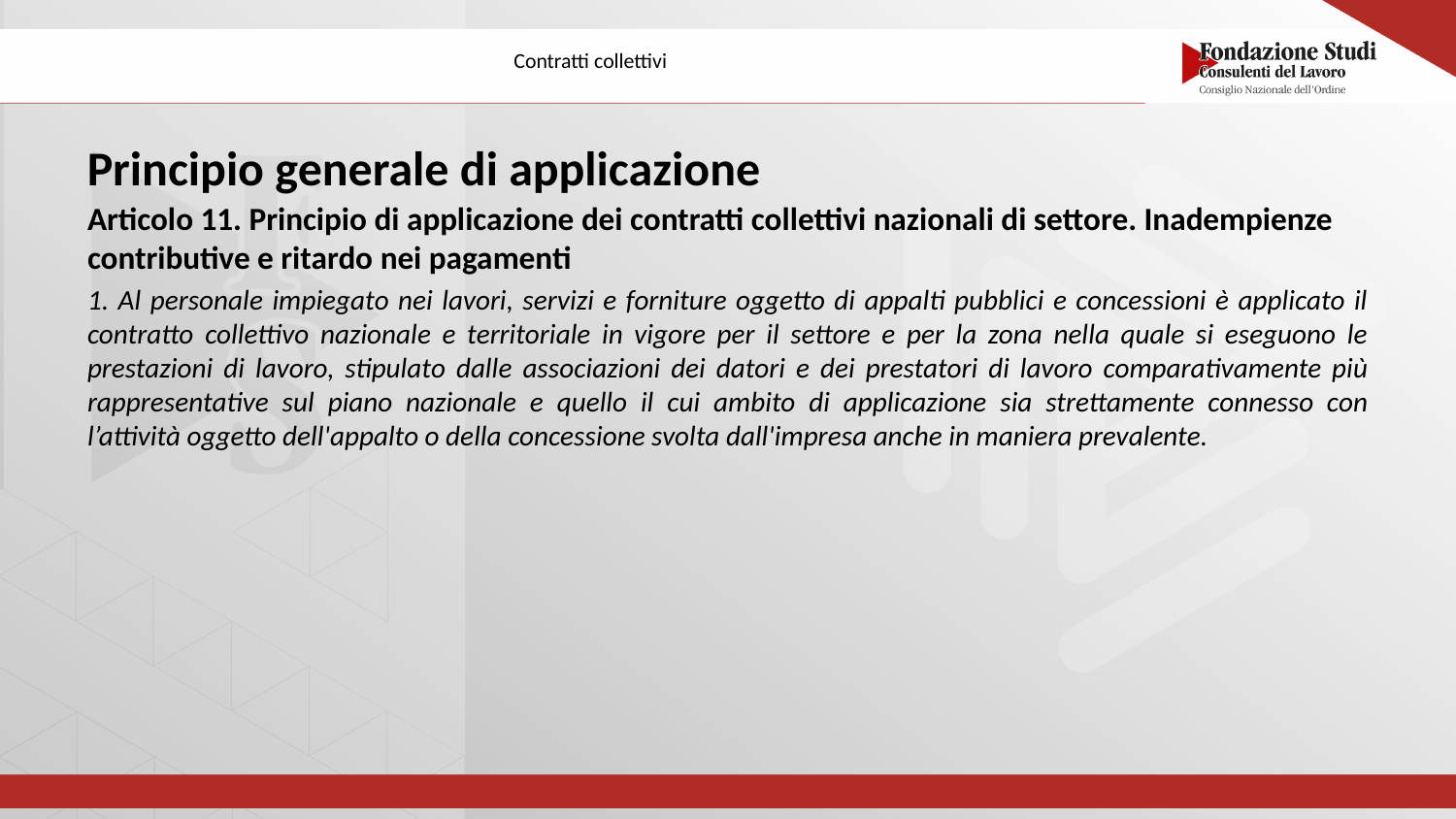

# Contratti collettivi
Principio generale di applicazione
Articolo 11. Principio di applicazione dei contratti collettivi nazionali di settore. Inadempienze contributive e ritardo nei pagamenti
1. Al personale impiegato nei lavori, servizi e forniture oggetto di appalti pubblici e concessioni è applicato il contratto collettivo nazionale e territoriale in vigore per il settore e per la zona nella quale si eseguono le prestazioni di lavoro, stipulato dalle associazioni dei datori e dei prestatori di lavoro comparativamente più rappresentative sul piano nazionale e quello il cui ambito di applicazione sia strettamente connesso con l’attività oggetto dell'appalto o della concessione svolta dall'impresa anche in maniera prevalente.